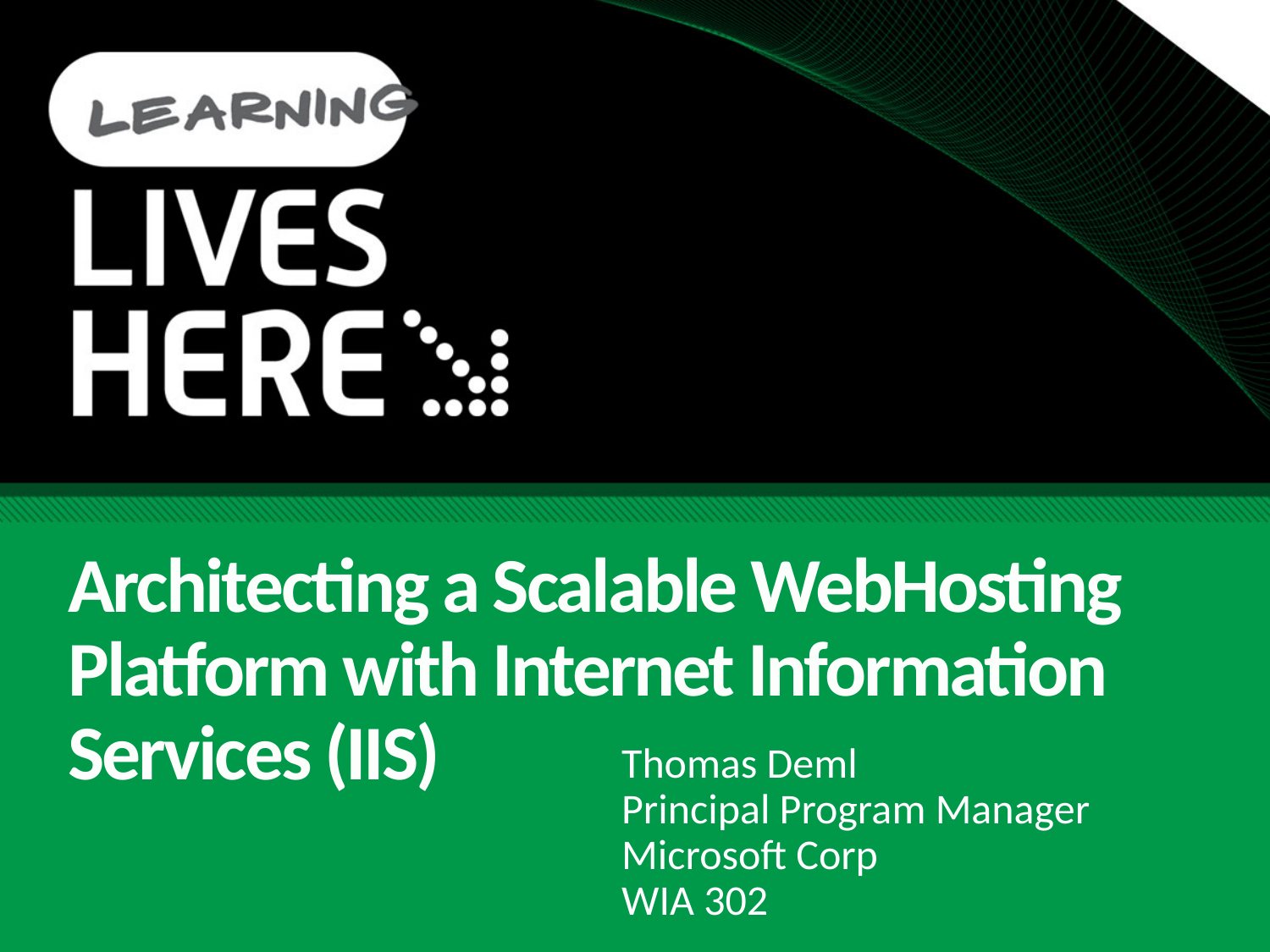

# Architecting a Scalable WebHosting Platform with Internet Information Services (IIS)
Thomas Deml
Principal Program Manager
Microsoft Corp
WIA 302